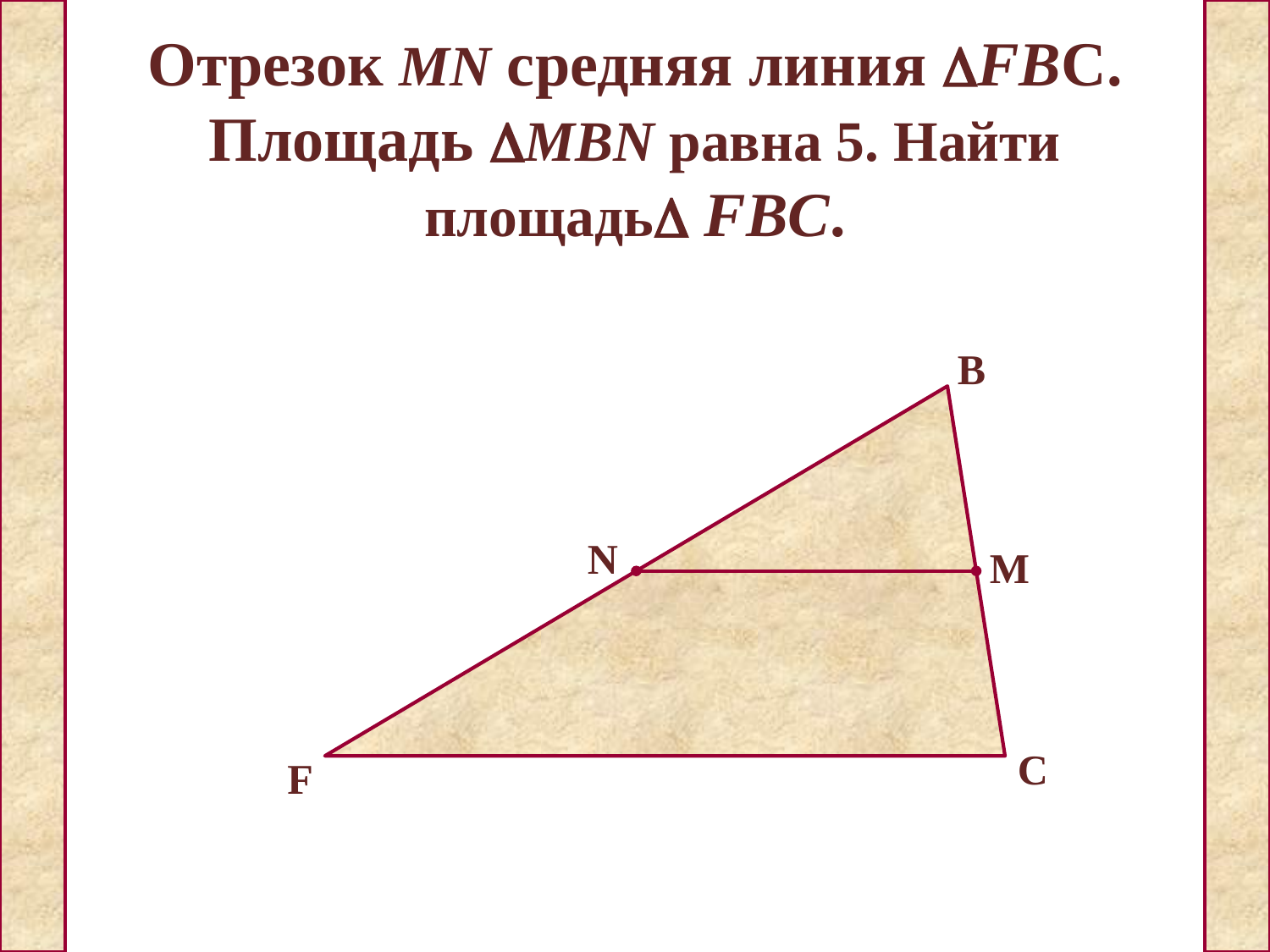

# Отрезок MN средняя линия ΔFBC. Площадь ΔMBN равна 5. Найти площадьΔ FBC.
B

N
M
C
F